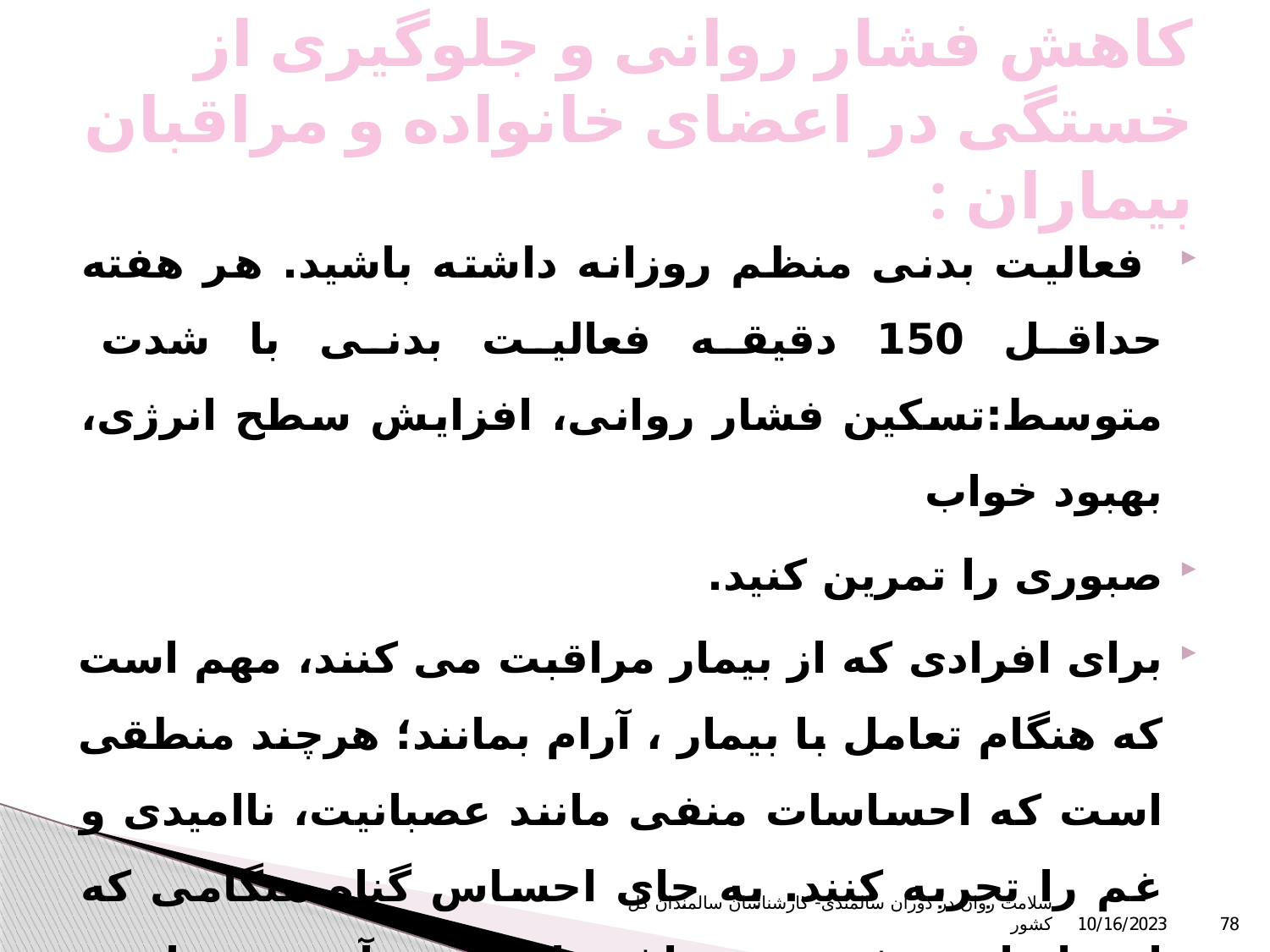

# کاهش فشار روانی و جلوگیری از خستگی در اعضای خانواده و مراقبان بیماران :
 فعالیت بدنی منظم روزانه داشته باشید. هر هفته حداقل 150 دقیقه فعالیت بدنی با شدت متوسط:تسکین فشار روانی، افزایش سطح انرژی، بهبود خواب
صبوری را تمرین کنید.
برای افرادی که از بیمار مراقبت می کنند، مهم است که هنگام تعامل با بیمار ، آرام بمانند؛ هرچند منطقی است که احساسات منفی مانند عصبانیت، ناامیدی و غم را تجربه کنند. به جای احساس گناه هنگامی که احساسات منفی به سراغ مراقب می آید، بهتر است این احساسات را بدون قضاوت رها کند.
سلامت روان در دوران سالمندی- کارشناسان سالمندان کل کشور
10/16/2023
78